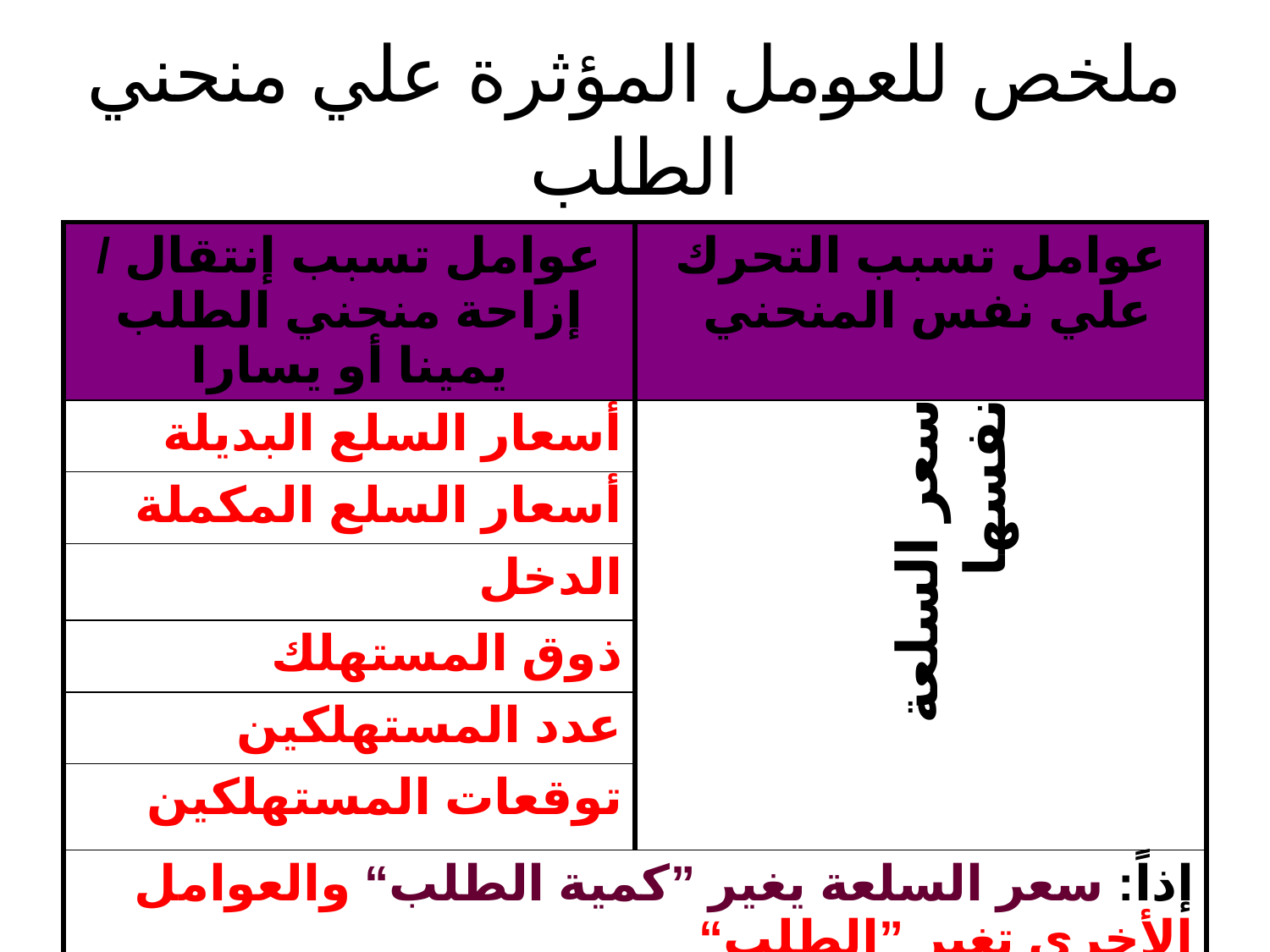

# ملخص للعومل المؤثرة علي منحني الطلب
| عوامل تسبب إنتقال / إزاحة منحني الطلب يمينا أو يسارا | عوامل تسبب التحرك علي نفس المنحني |
| --- | --- |
| أسعار السلع البديلة |  |
| أسعار السلع المكملة |  |
| الدخل |  |
| ذوق المستهلك |  |
| عدد المستهلكين |  |
| توقعات المستهلكين |  |
| إذاً: سعر السلعة يغير ”كمية الطلب“ والعوامل الأخري تغير ”الطلب“ |  |
سعر السلعة نفسها